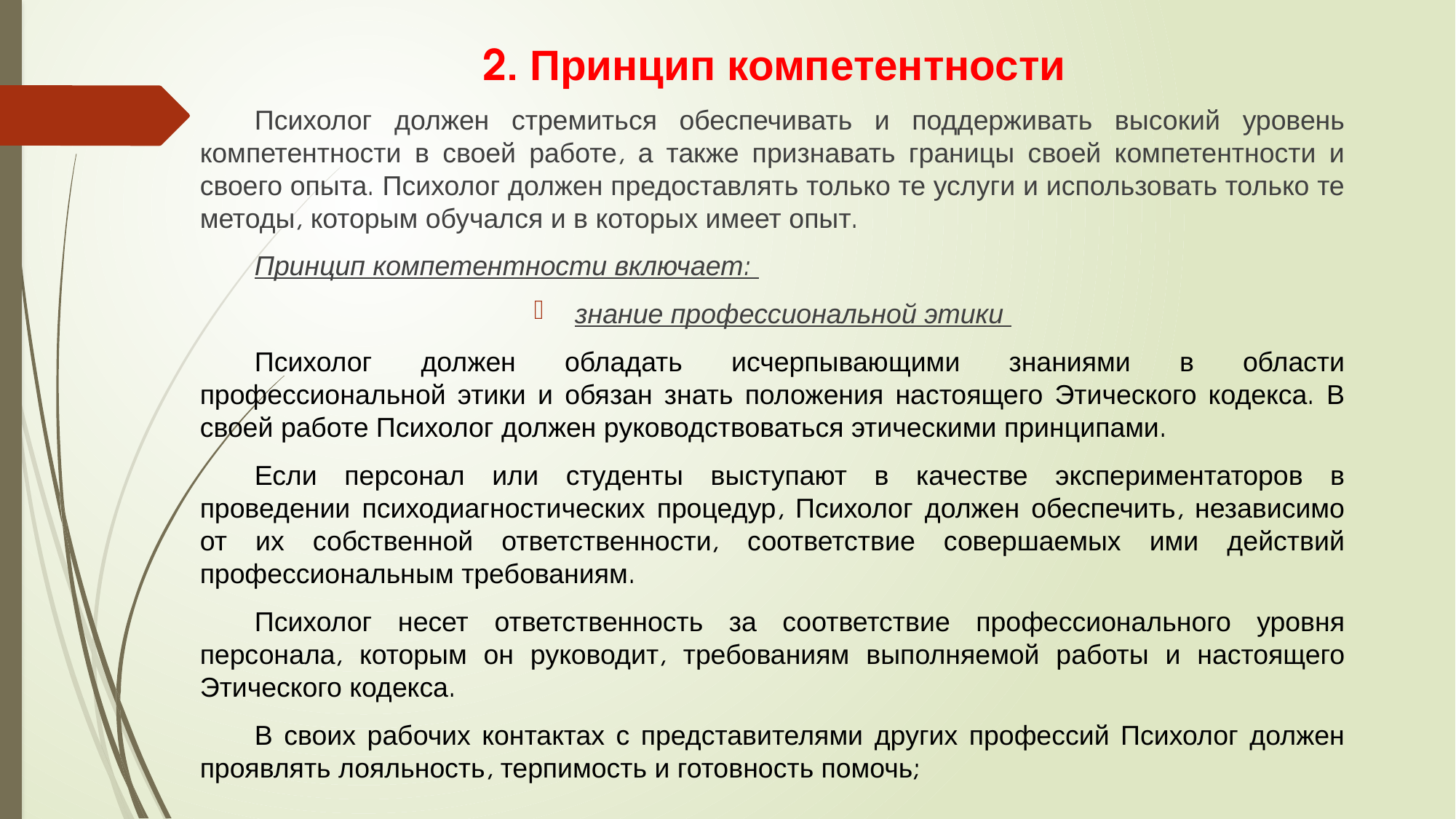

# 2. Принцип компетентности
Психолог должен стремиться обеспечивать и поддерживать высокий уровень компетентности в своей работе, а также признавать границы своей компетентности и своего опыта. Психолог должен предоставлять только те услуги и использовать только те методы, которым обучался и в которых имеет опыт.
Принцип компетентности включает:
знание профессиональной этики
Психолог должен обладать исчерпывающими знаниями в области профессиональной этики и обязан знать положения настоящего Этического кодекса. В своей работе Психолог должен руководствоваться этическими принципами.
Если персонал или студенты выступают в качестве экспериментаторов в проведении психодиагностических процедур, Психолог должен обеспечить, независимо от их собственной ответственности, соответствие совершаемых ими действий профессиональным требованиям.
Психолог несет ответственность за соответствие профессионального уровня персонала, которым он руководит, требованиям выполняемой работы и настоящего Этического кодекса.
В своих рабочих контактах с представителями других профессий Психолог должен проявлять лояльность, терпимость и готовность помочь;